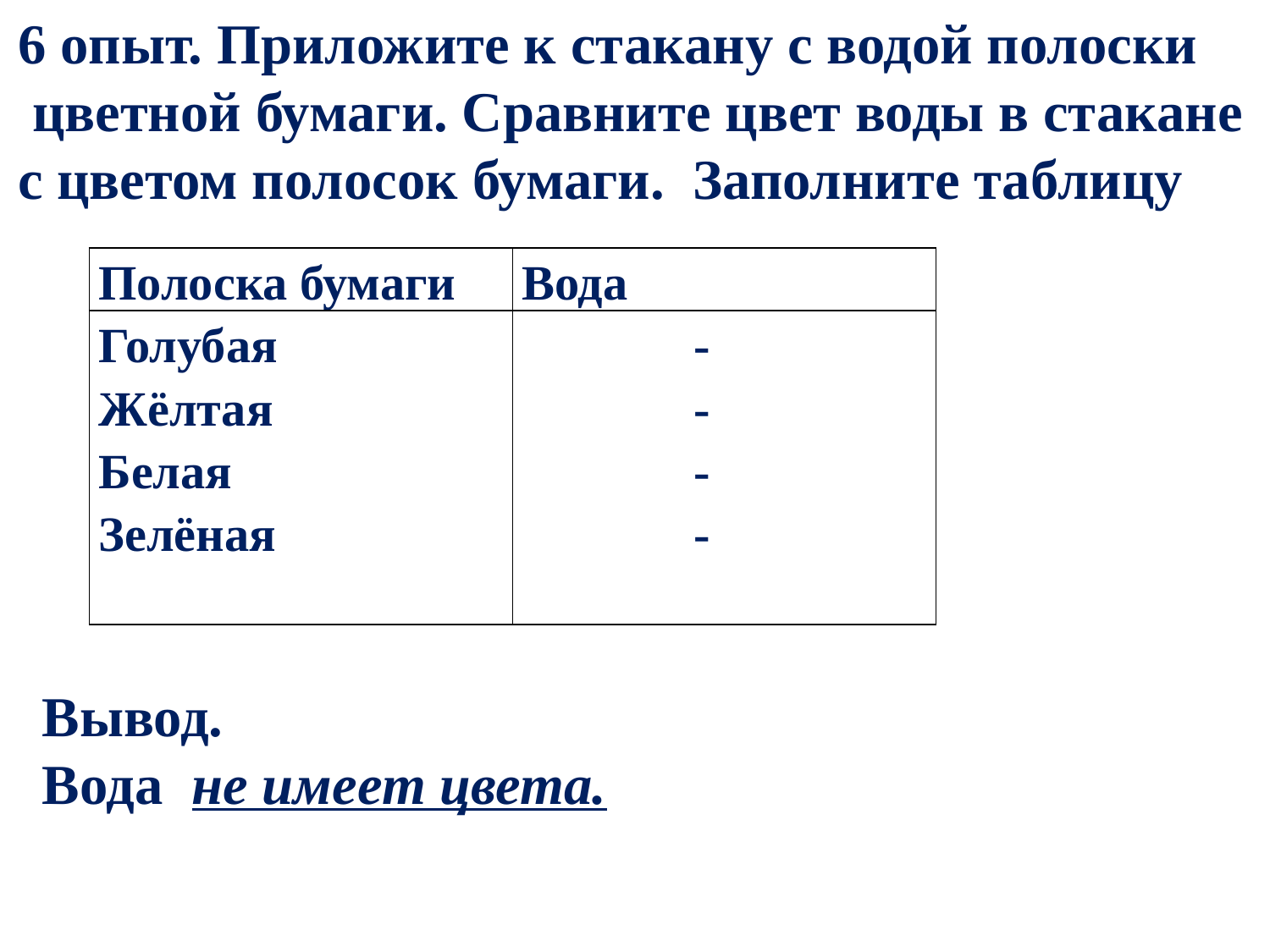

6 опыт. Приложите к стакану с водой полоски
 цветной бумаги. Сравните цвет воды в стакане
с цветом полосок бумаги.  Заполните таблицу
| Полоска бумаги | Вода |
| --- | --- |
| Голубая Жёлтая Белая Зелёная | - - - - |
Вывод.
Вода  не имеет цвета.